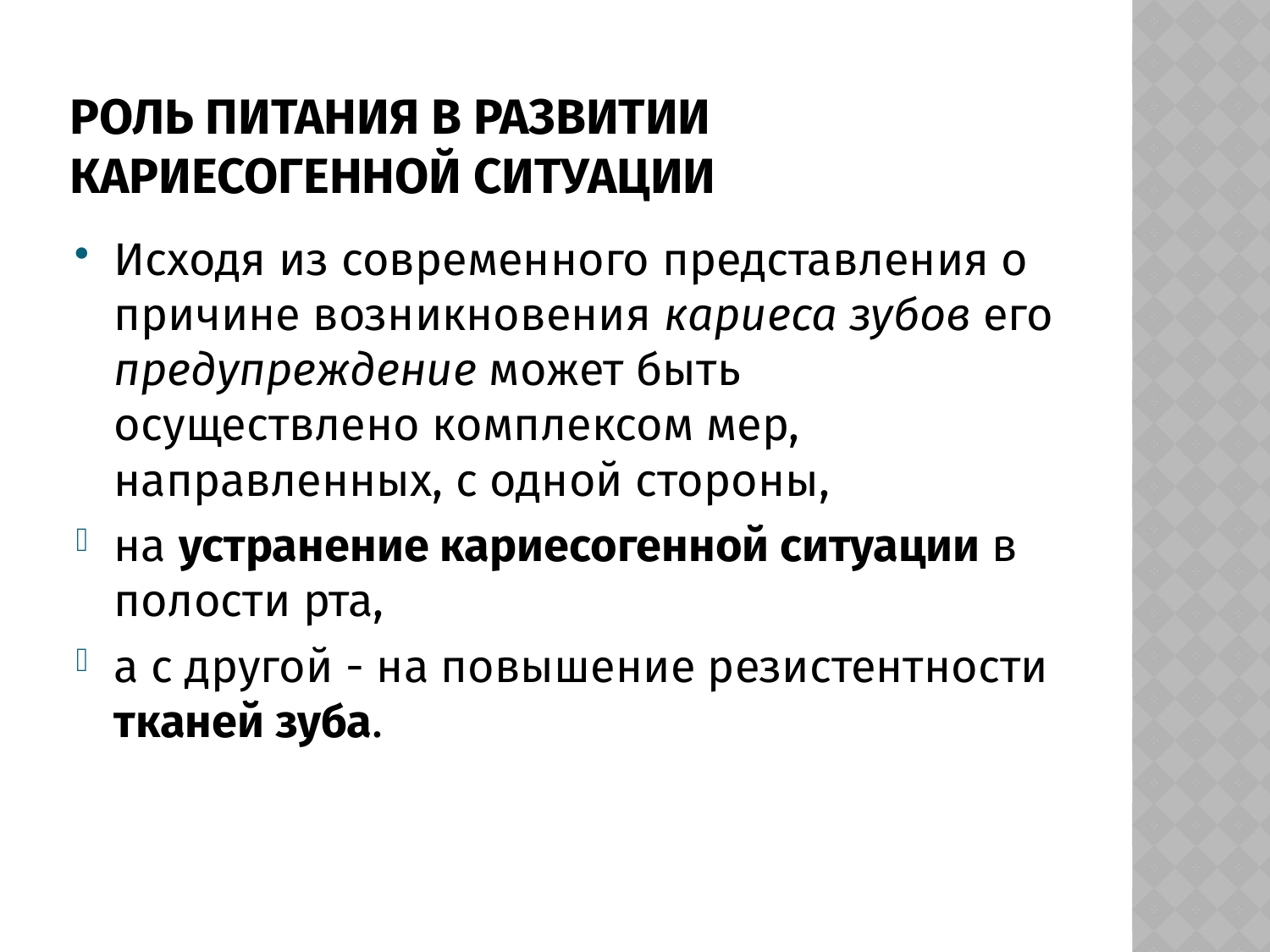

# роль питания в развитии кариесогенной ситуации
Исходя из современного представления о причине возникновения кариеса зубов его предупреждение может быть осуществлено комплексом мер, направленных, с одной стороны,
на устранение кариесогенной ситуации в полости рта,
а с другой - на повышение резистентности тканей зуба.